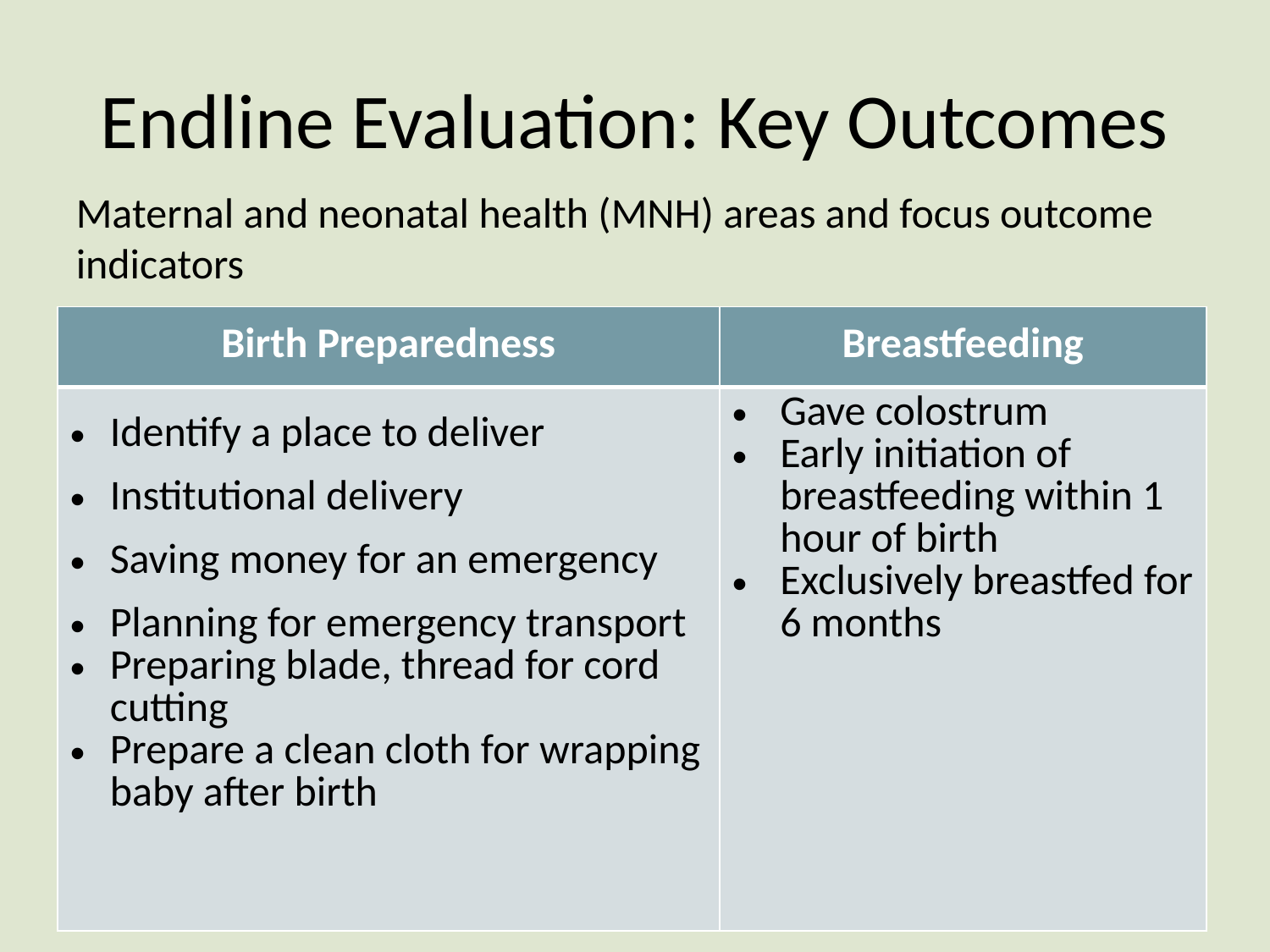

# Endline Evaluation: Key Outcomes
Maternal and neonatal health (MNH) areas and focus outcome indicators
| Birth Preparedness | Breastfeeding |
| --- | --- |
| Identify a place to deliver Institutional delivery Saving money for an emergency Planning for emergency transport Preparing blade, thread for cord cutting Prepare a clean cloth for wrapping baby after birth | Gave colostrum Early initiation of breastfeeding within 1 hour of birth Exclusively breastfed for 6 months |
3/4/2015
University of Washington, Winter 2015
43